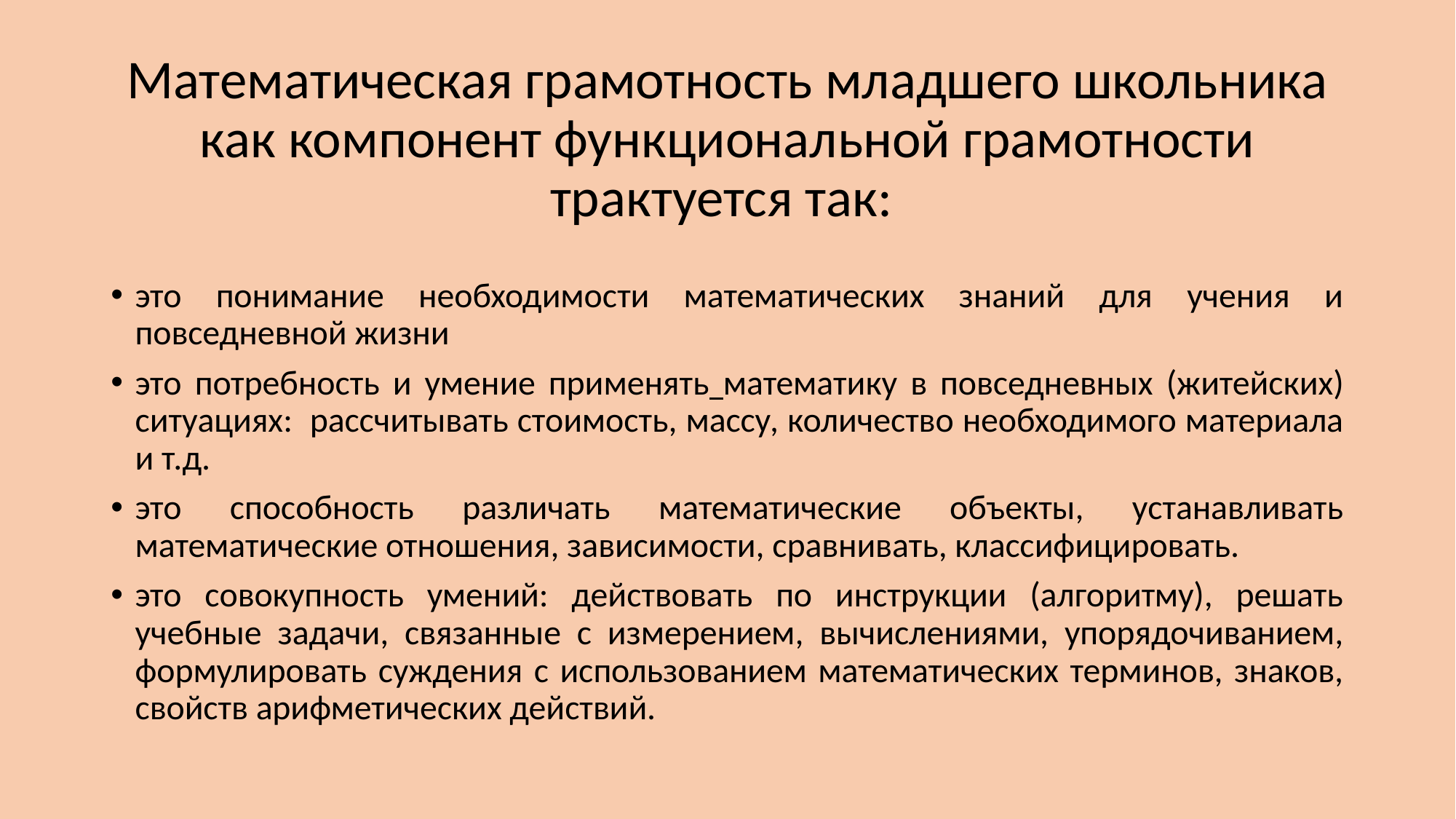

# Математическая грамотность младшего школьника как компонент функциональной грамотности трактуется так:
это понимание необходимости математических знаний для учения и повседневной жизни
это потребность и умение применять математику в повседневных (житейских) ситуациях:  рассчитывать стоимость, массу, количество необходимого материала и т.д.
это способность различать математические объекты, устанавливать математические отношения, зависимости, сравнивать, классифицировать.
это совокупность умений: действовать по инструкции (алгоритму), решать учебные задачи, связанные с измерением, вычислениями, упорядочиванием, формулировать суждения с использованием математических терминов, знаков, свойств арифметических действий.